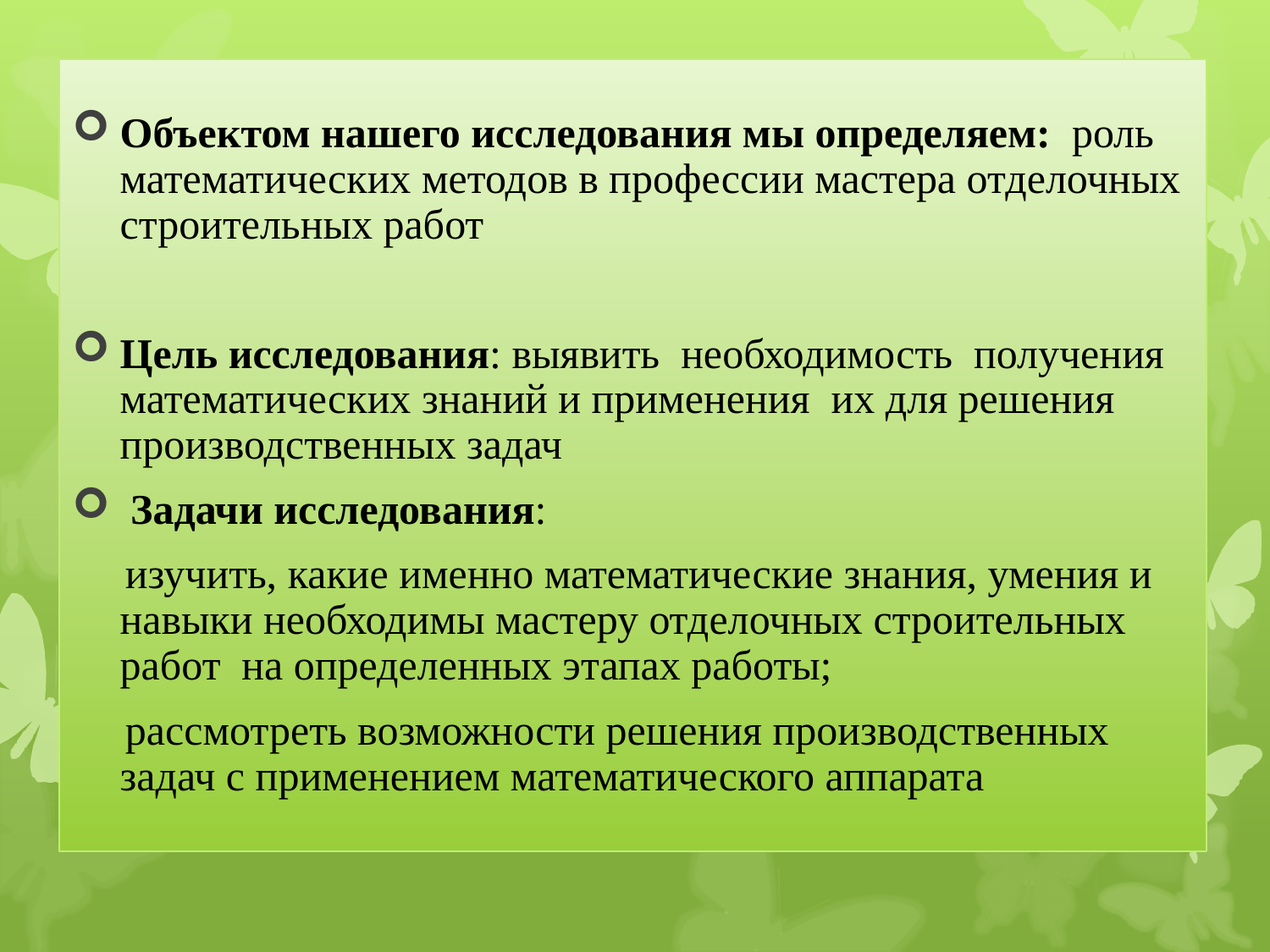

Объектом нашего исследования мы определяем:  роль математических методов в профессии мастера отделочных строительных работ

Цель исследования: выявить  необходимость  получения математических знаний и применения  их для решения производственных задач
 Задачи исследования:
     изучить, какие именно математические знания, умения и навыки необходимы мастеру отделочных строительных работ  на определенных этапах работы;
     рассмотреть возможности решения производственных задач с применением математического аппарата